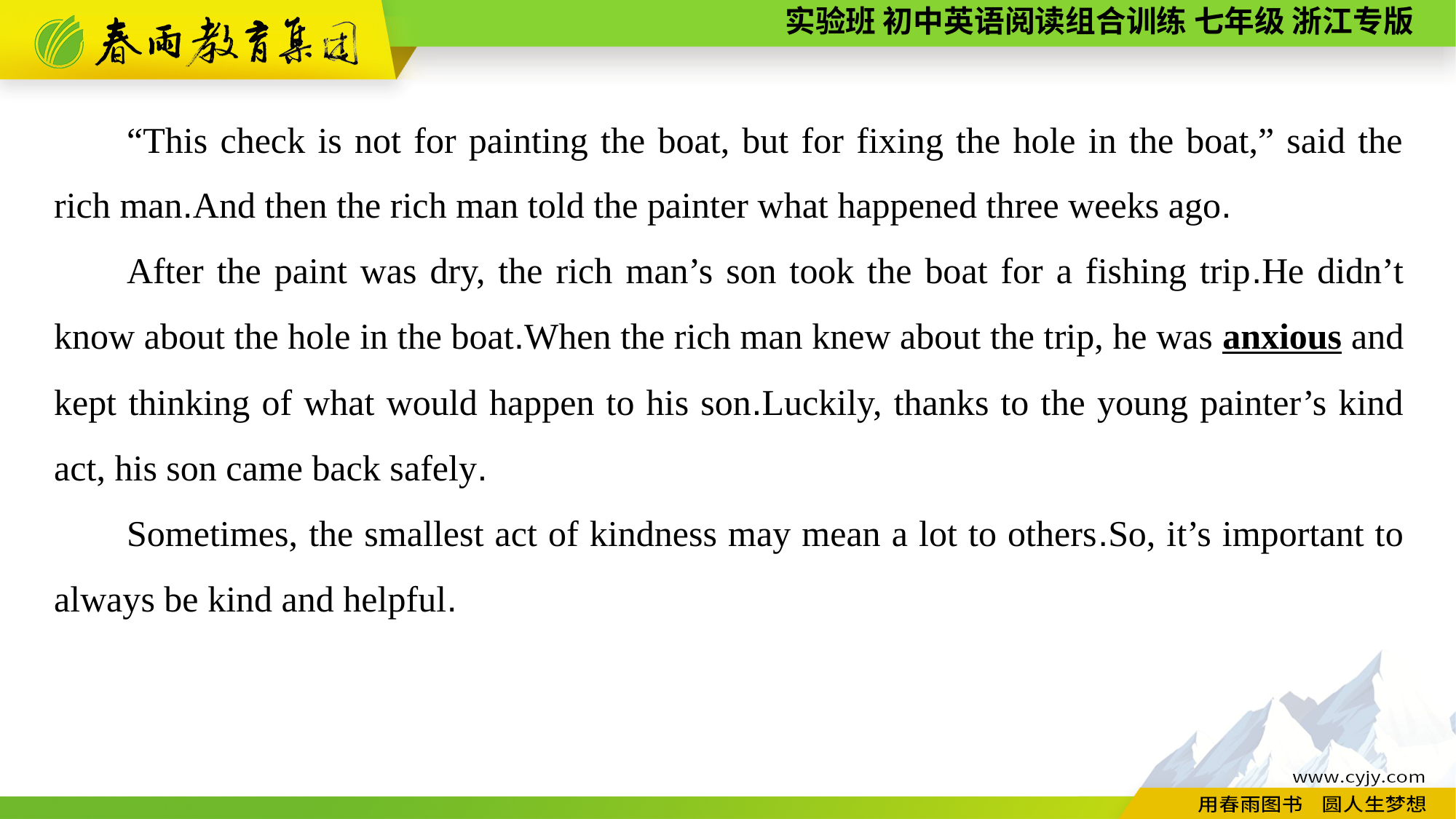

“This check is not for painting the boat, but for fixing the hole in the boat,” said the rich man.And then the rich man told the painter what happened three weeks ago.
After the paint was dry, the rich man’s son took the boat for a fishing trip.He didn’t know about the hole in the boat.When the rich man knew about the trip, he was anxious and kept thinking of what would happen to his son.Luckily, thanks to the young painter’s kind act, his son came back safely.
Sometimes, the smallest act of kindness may mean a lot to others.So, it’s important to always be kind and helpful.